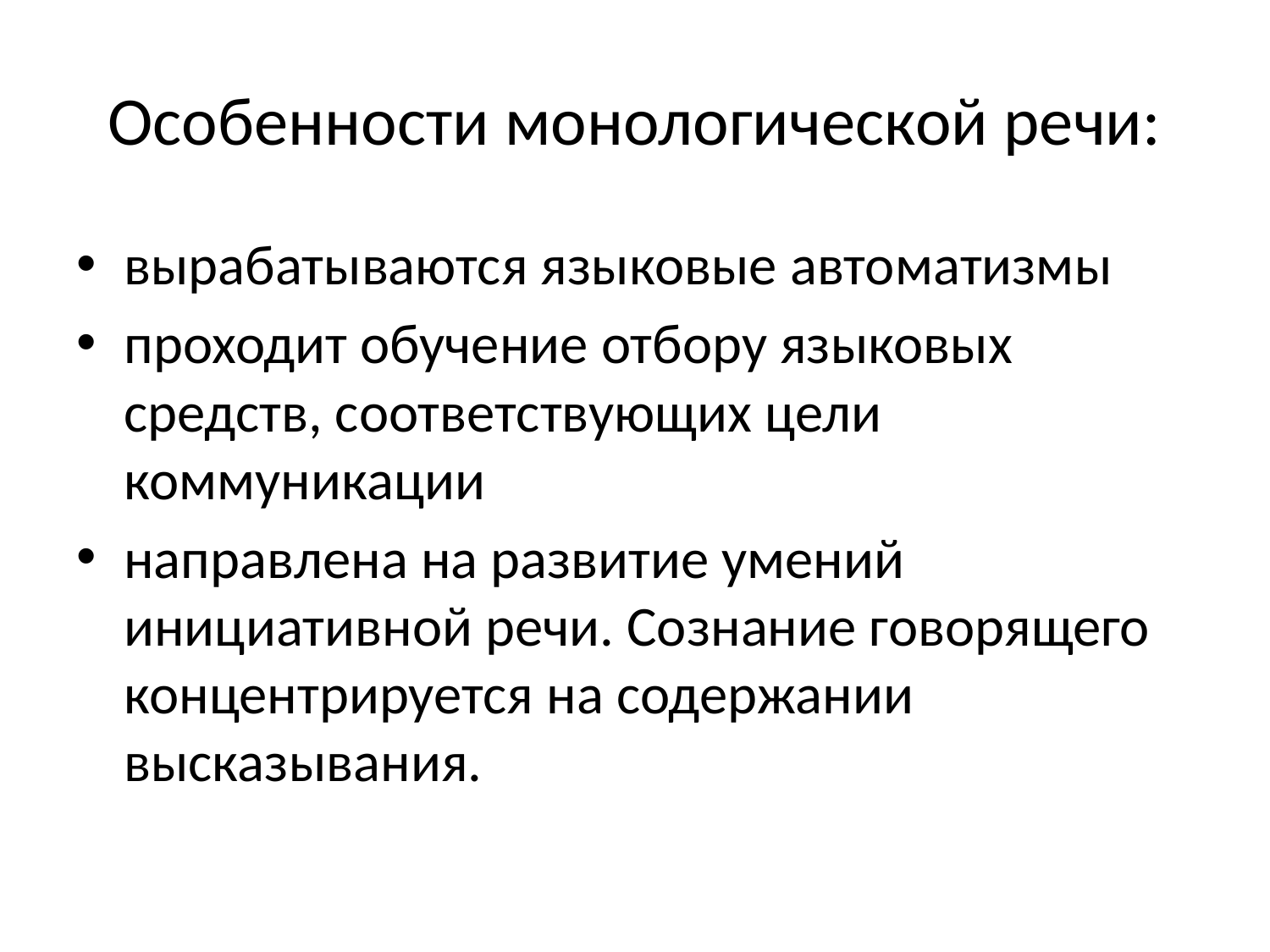

# Особенности монологической речи:
вырабатываются языковые автоматизмы
проходит обучение отбору языковых средств, соответствующих цели коммуникации
направлена на развитие умений инициативной речи. Сознание говорящего концентрируется на содержании высказывания.